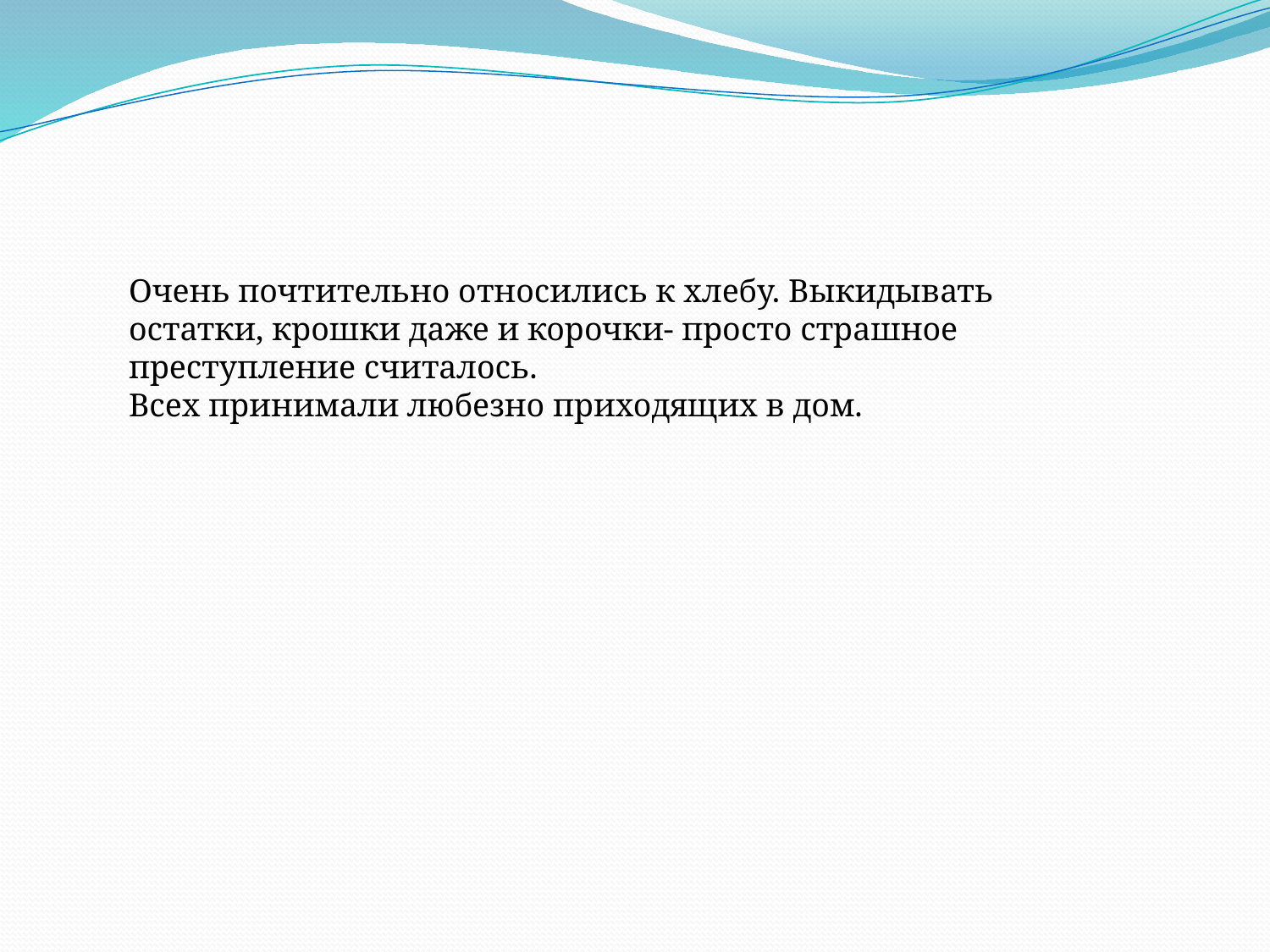

#
Очень почтительно относились к хлебу. Выкидывать остатки, крошки даже и корочки- просто страшное преступление считалось.
Всех принимали любезно приходящих в дом.